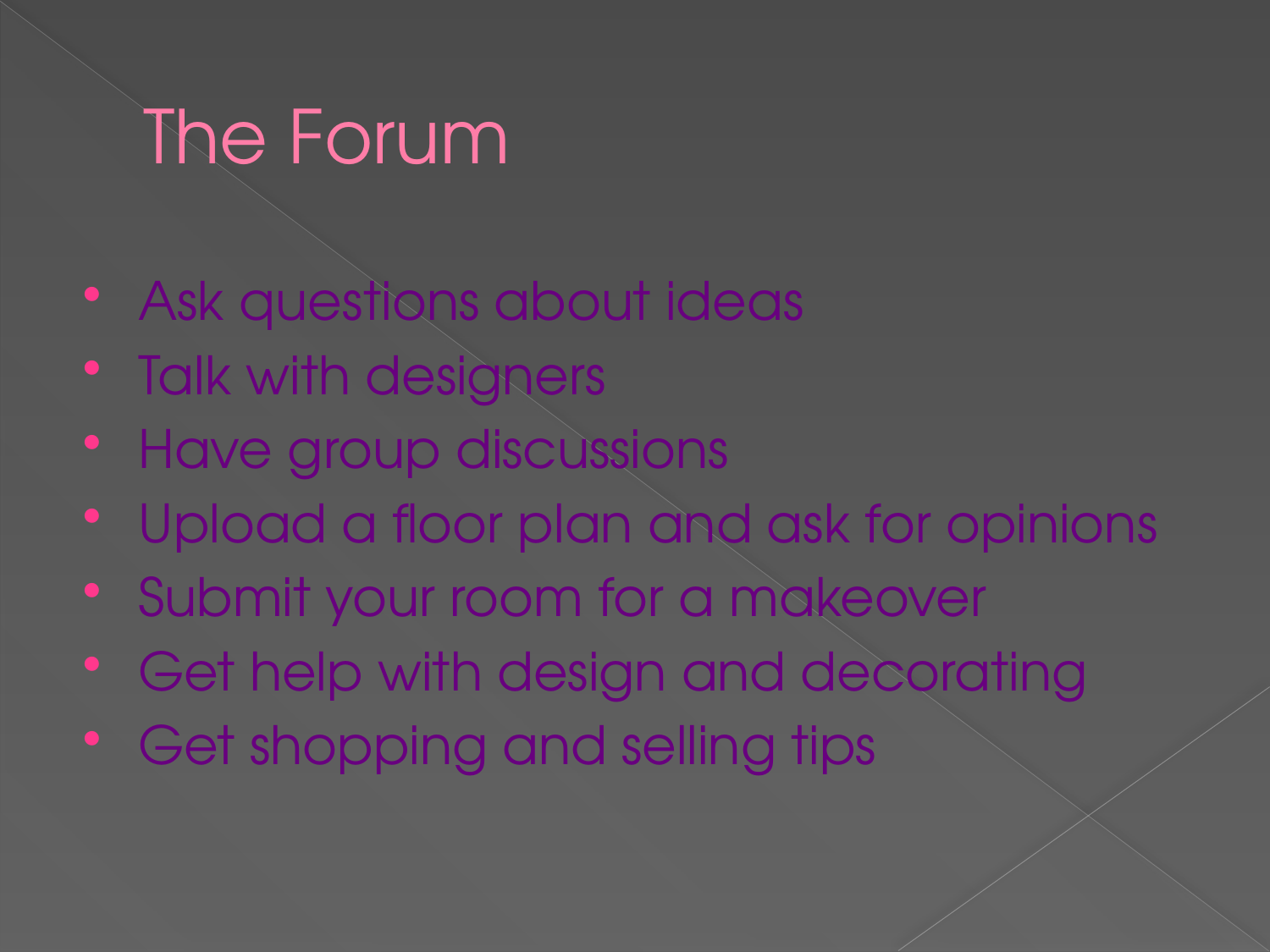

# The Forum
Ask questions about ideas
Talk with designers
Have group discussions
Upload a floor plan and ask for opinions
Submit your room for a makeover
Get help with design and decorating
Get shopping and selling tips